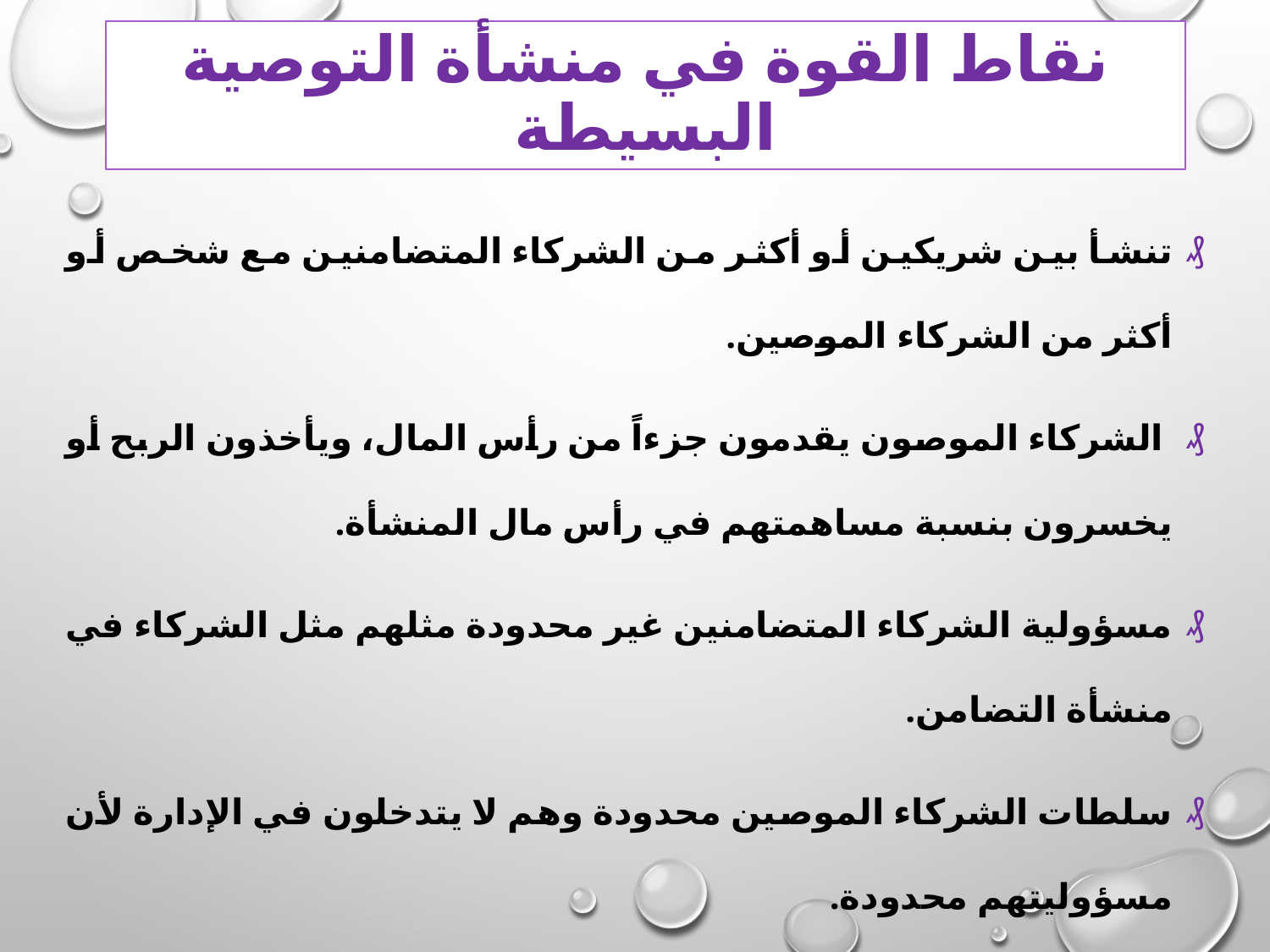

# نقاط القوة في منشأة التوصية البسيطة
تنشأ بين شريكين أو أكثر من الشركاء المتضامنين مع شخص أو أكثر من الشركاء الموصين.
 الشركاء الموصون يقدمون جزءاً من رأس المال، ويأخذون الربح أو يخسرون بنسبة مساهمتهم في رأس مال المنشأة.
مسؤولية الشركاء المتضامنين غير محدودة مثلهم مثل الشركاء في منشأة التضامن.
سلطات الشركاء الموصين محدودة وهم لا يتدخلون في الإدارة لأن مسؤوليتهم محدودة.
 الشركاء الموصون لا يتدخلون في الإدارة ولا يظهر اسمهم في معاملات الشركة.
 متطلبات وإجراءات تأسيسها عادة تكون بسيطة وسهلة وميسرة.